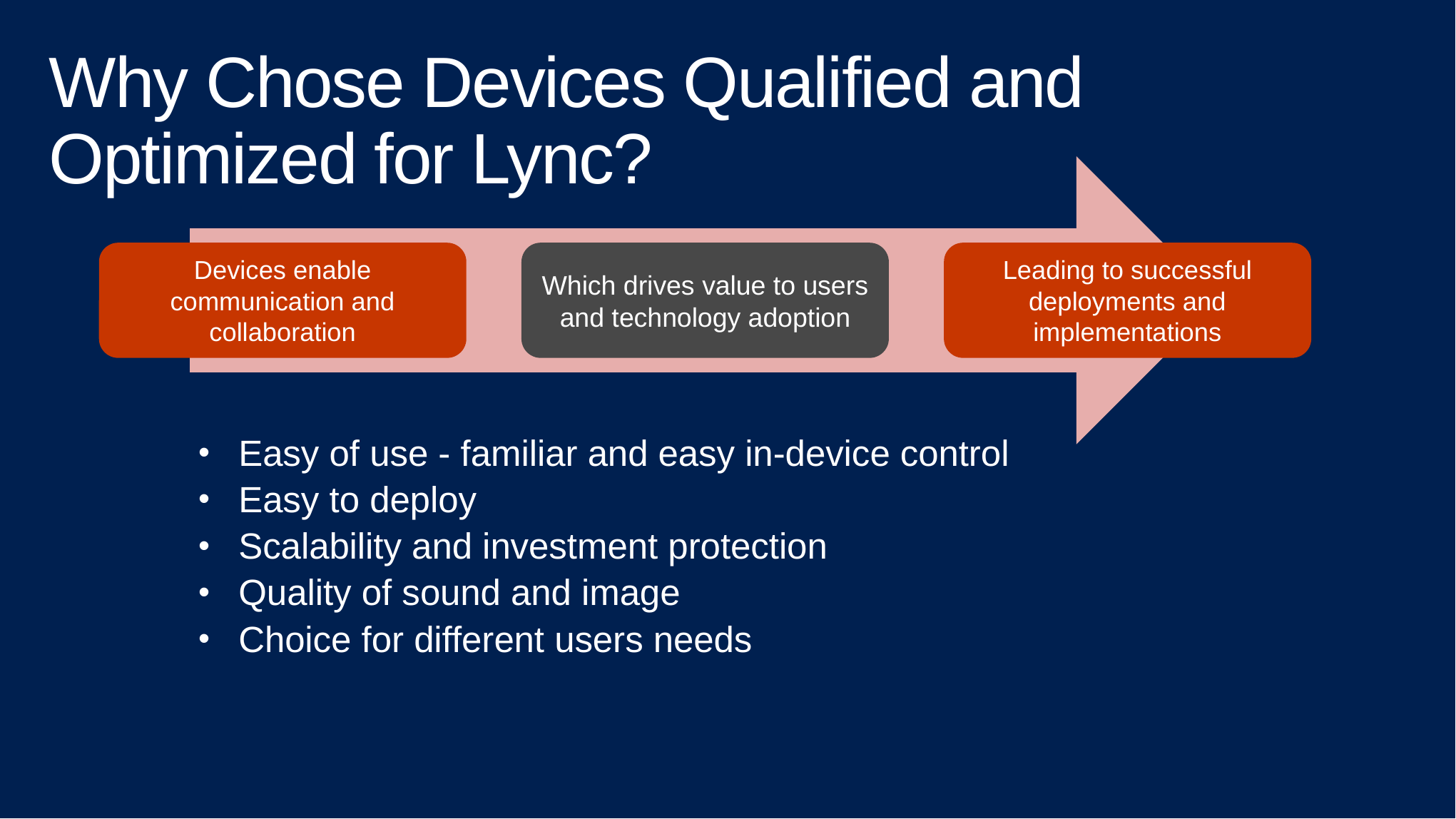

# Why Chose Devices Qualified and Optimized for Lync?
Devices enable communication and collaboration
Which drives value to users and technology adoption
Leading to successful deployments and implementations
Easy of use - familiar and easy in-device control
Easy to deploy
Scalability and investment protection
Quality of sound and image
Choice for different users needs